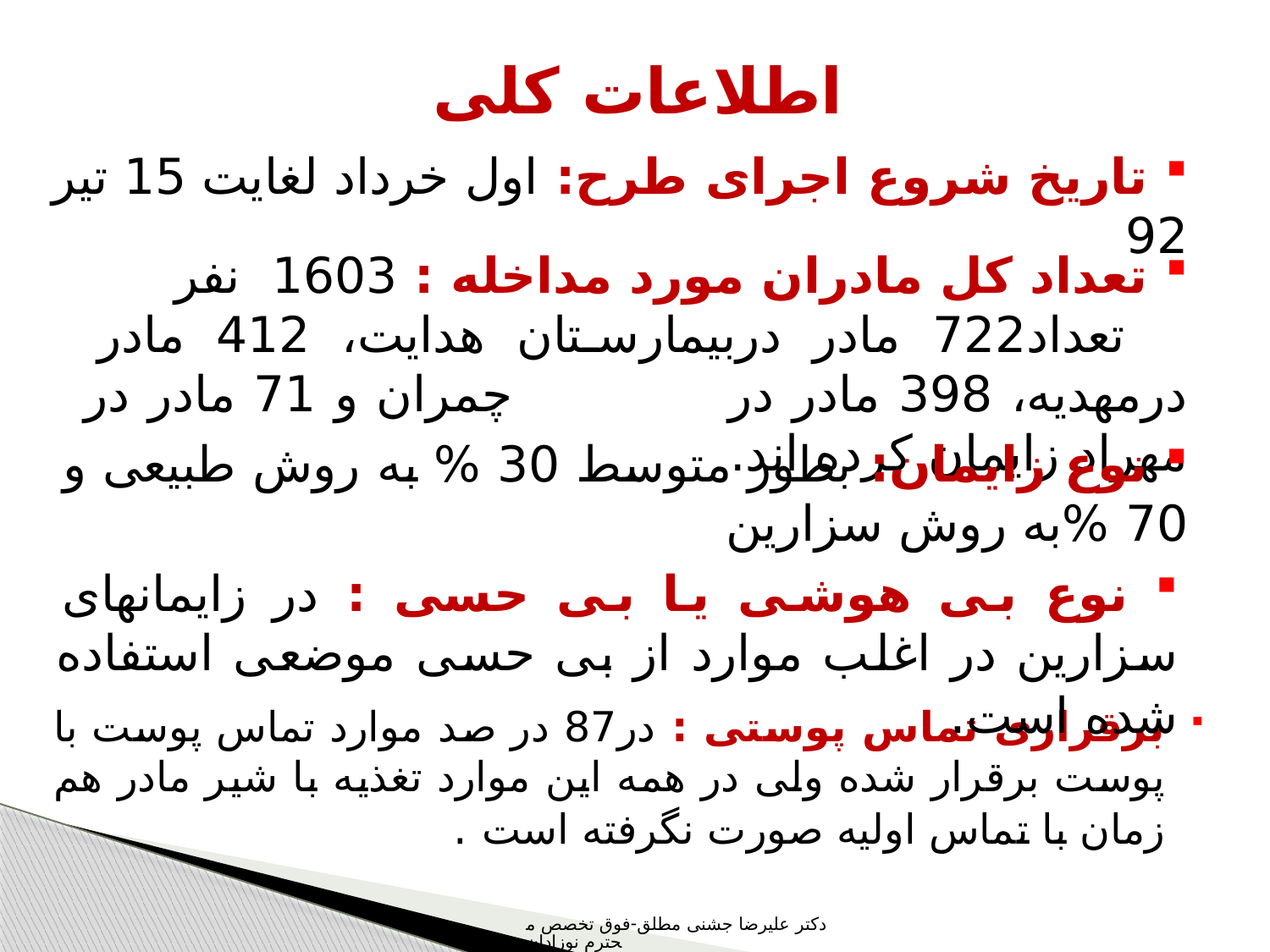

# اطلاعات کلی
 تاریخ شروع اجرای طرح: اول خرداد لغایت 15 تیر 92
 تعداد کل مادران مورد مداخله : 1603  نفر
  تعداد722 مادر دربيمارستان هدایت، 412 مادر درمهدیه، 398 مادر در            چمران و 71 مادر در مهراد زایمان کرده اند.
 نوع زایمان: بطور متوسط 30 % به روش طبیعی و 70 %به روش سزارین
 نوع بی هوشی یا بی حسی : در زایمانهای سزارین در اغلب موارد از بی حسی موضعی استفاده شده است.
برقراری تماس پوستی : در87 در صد موارد تماس پوست با پوست برقرار شده ولی در همه این موارد تغذیه با شیر مادر هم زمان با تماس اولیه صورت نگرفته است .

دکتر علیرضا جشنی مطلق-فوق تخصص محترم نوزادان